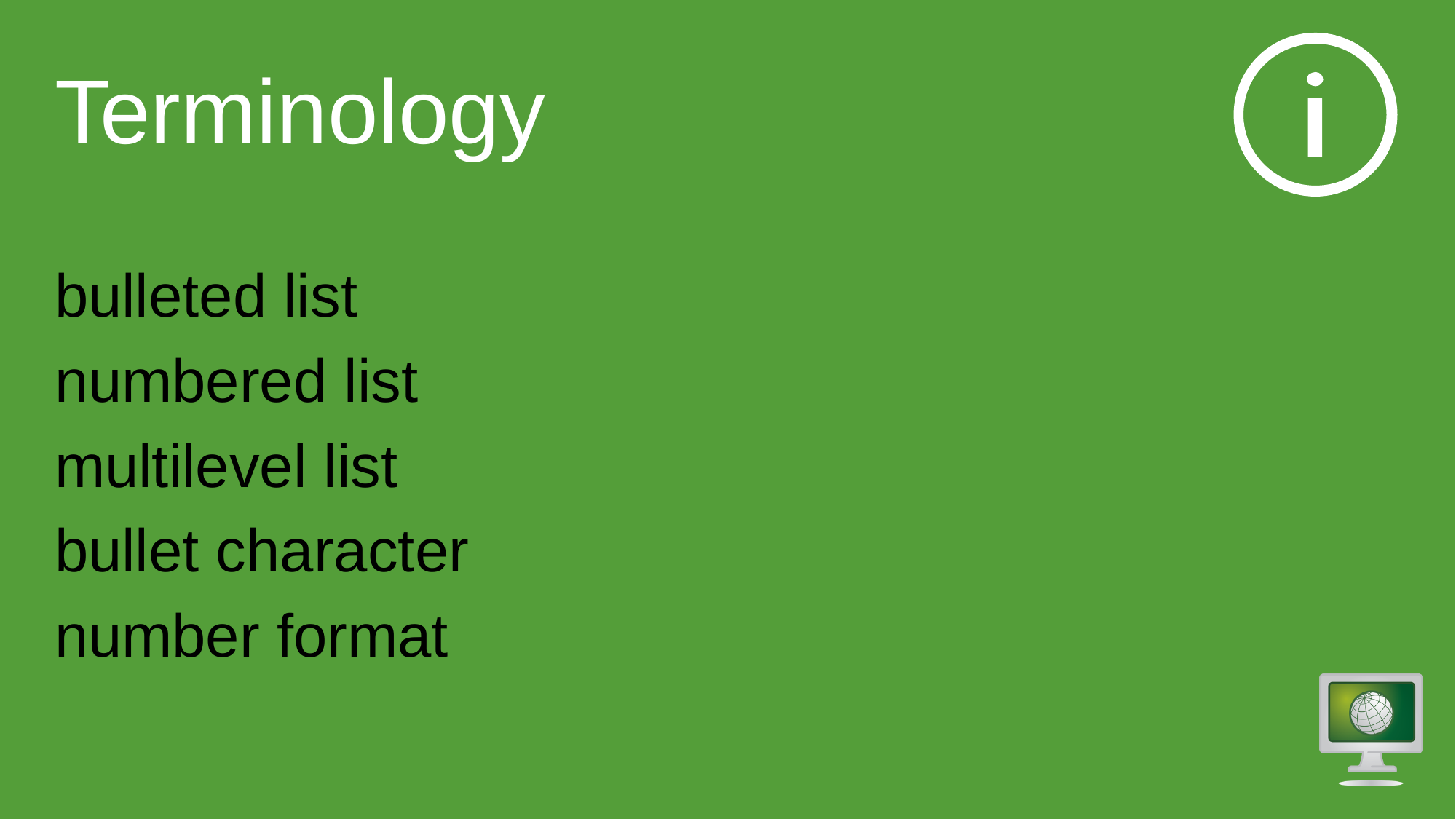

# Terminology
bulleted list
numbered list
multilevel list
bullet character
number format